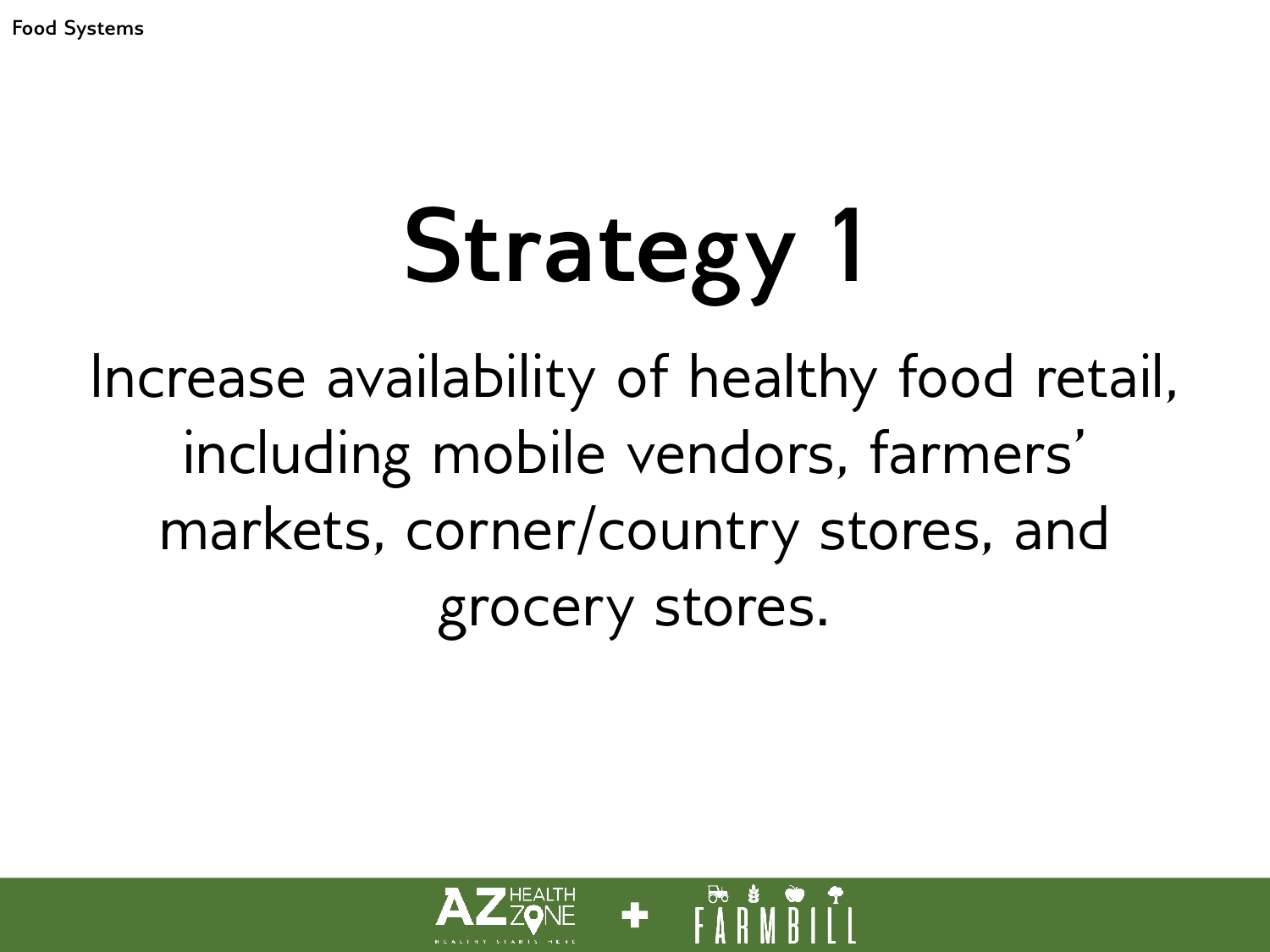

Food Systems
Strategy 1
Increase availability of healthy food retail, including mobile vendors, farmers’ markets, corner/country stores, and grocery stores.